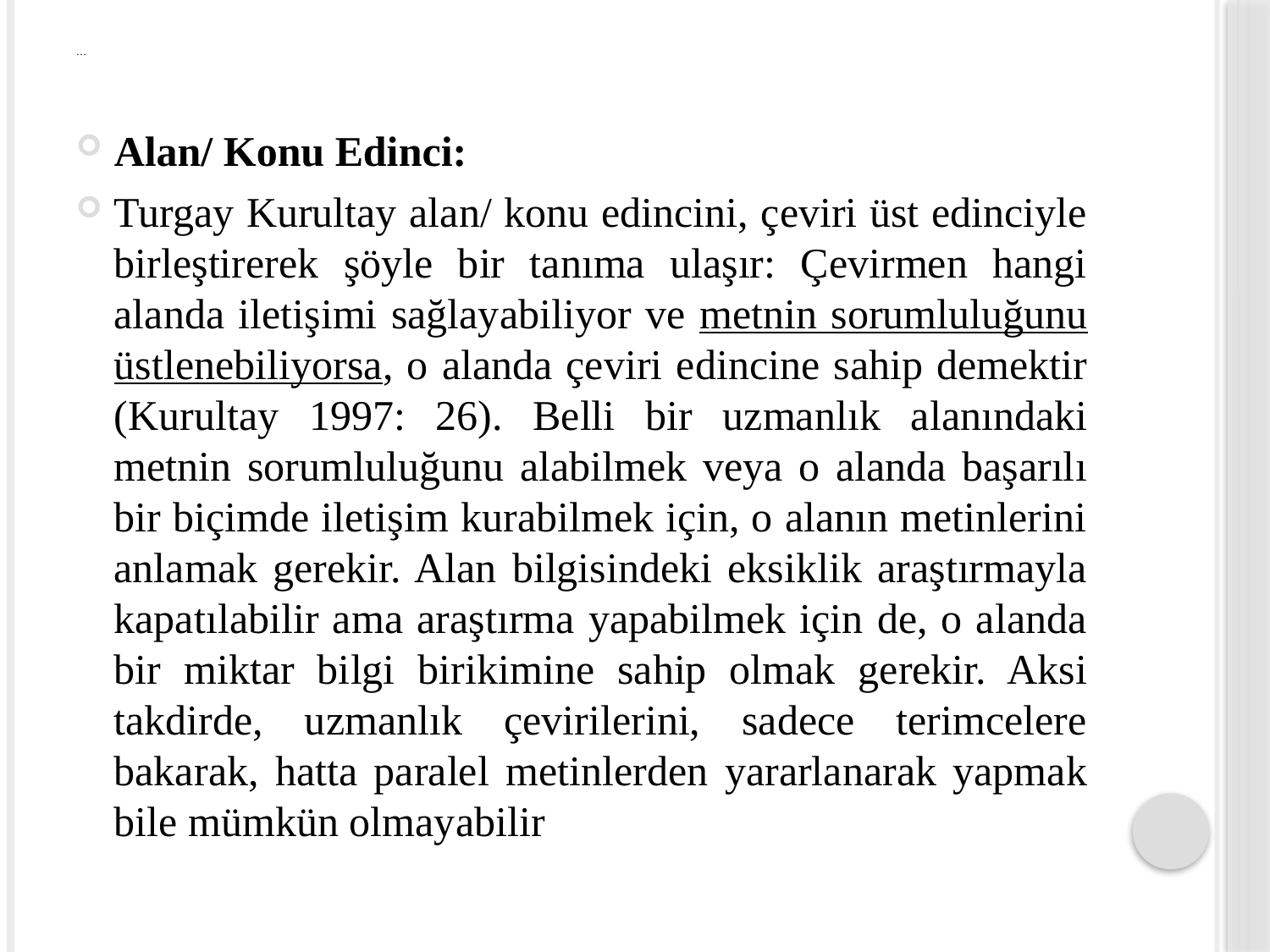

# …

Alan/ Konu Edinci:
Turgay Kurultay alan/ konu edincini, çeviri üst edinciyle birleştirerek şöyle bir tanıma ulaşır: Çevirmen hangi alanda iletişimi sağlayabiliyor ve metnin sorumluluğunu üstlenebiliyorsa, o alanda çeviri edincine sahip demektir (Kurultay 1997: 26). Belli bir uzmanlık alanındaki metnin sorumluluğunu alabilmek veya o alanda başarılı bir biçimde iletişim kurabilmek için, o alanın metinlerini anlamak gerekir. Alan bilgisindeki eksiklik araştırmayla kapatılabilir ama araştırma yapabilmek için de, o alanda bir miktar bilgi birikimine sahip olmak gerekir. Aksi takdirde, uzmanlık çevirilerini, sadece terimcelere bakarak, hatta paralel metinlerden yararlanarak yapmak bile mümkün olmayabilir